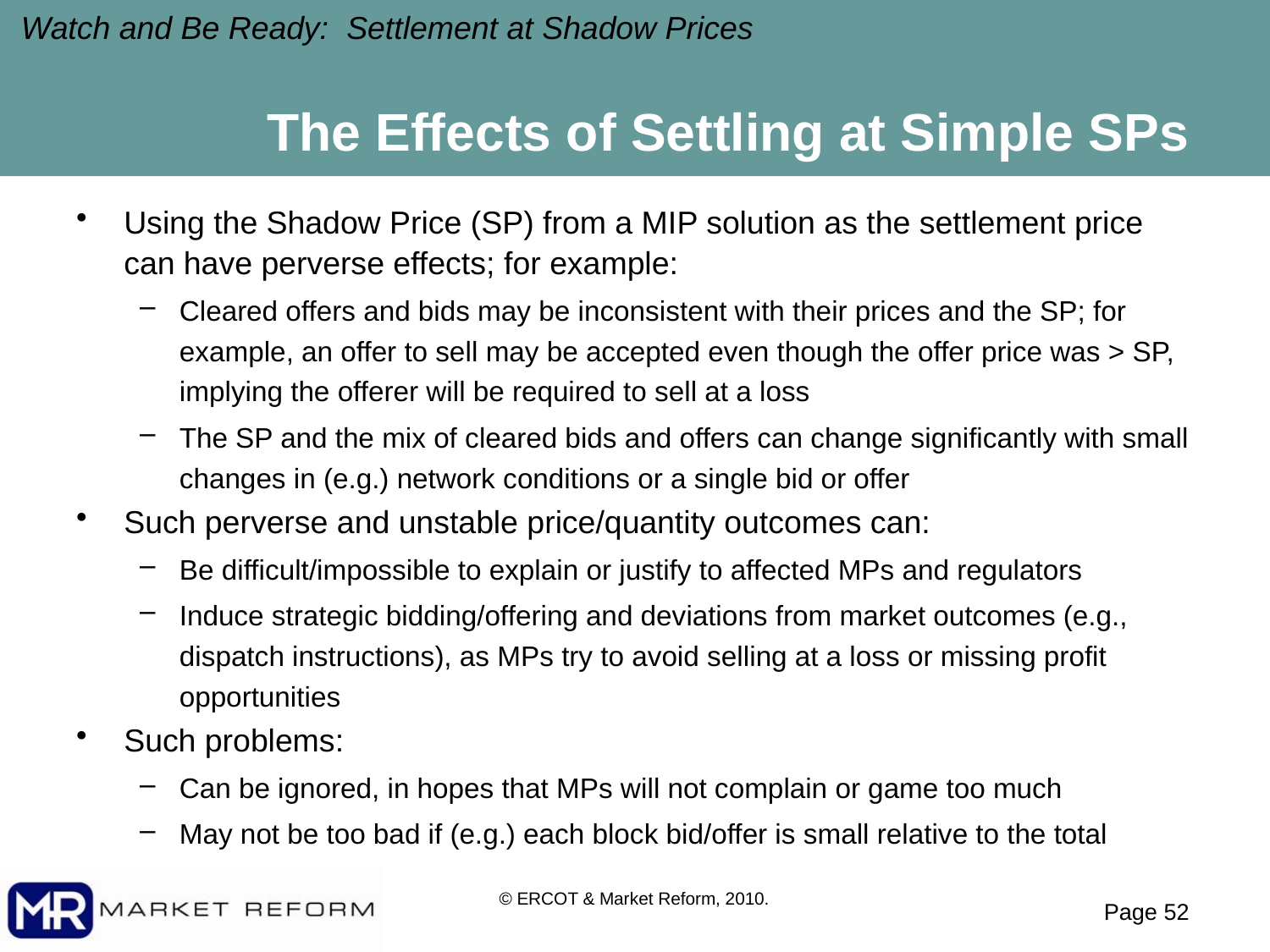

Watch and Be Ready:  Settlement at Shadow Prices
# The Effects of Settling at Simple SPs
Using the Shadow Price (SP) from a MIP solution as the settlement price can have perverse effects; for example:
Cleared offers and bids may be inconsistent with their prices and the SP; for example, an offer to sell may be accepted even though the offer price was > SP, implying the offerer will be required to sell at a loss
The SP and the mix of cleared bids and offers can change significantly with small changes in (e.g.) network conditions or a single bid or offer
Such perverse and unstable price/quantity outcomes can:
Be difficult/impossible to explain or justify to affected MPs and regulators
Induce strategic bidding/offering and deviations from market outcomes (e.g., dispatch instructions), as MPs try to avoid selling at a loss or missing profit opportunities
Such problems:
Can be ignored, in hopes that MPs will not complain or game too much
May not be too bad if (e.g.) each block bid/offer is small relative to the total

© ERCOT & Market Reform, 2010.
Page 52